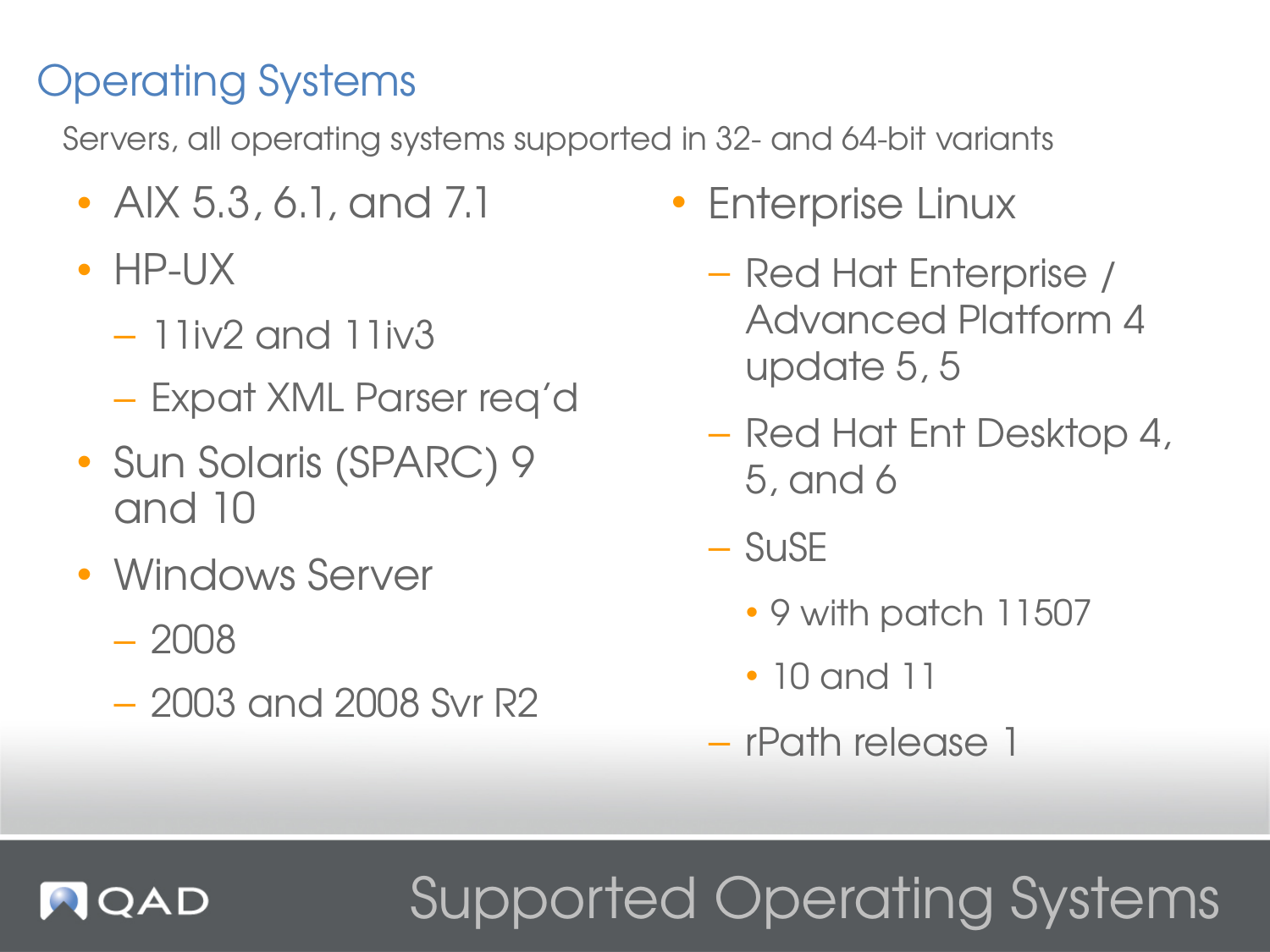

Operating Systems
Servers, all operating systems supported in 32- and 64-bit variants
Enterprise Linux
Red Hat Enterprise / Advanced Platform 4 update 5, 5
Red Hat Ent Desktop 4, 5, and 6
SuSE
9 with patch 11507
10 and 11
rPath release 1

AIX 5.3, 6.1, and 7.1
HP-UX
11iv2 and 11iv3
Expat XML Parser req’d
Sun Solaris (SPARC) 9 and 10
Windows Server
2008
2003 and 2008 Svr R2

# Supported Operating Systems